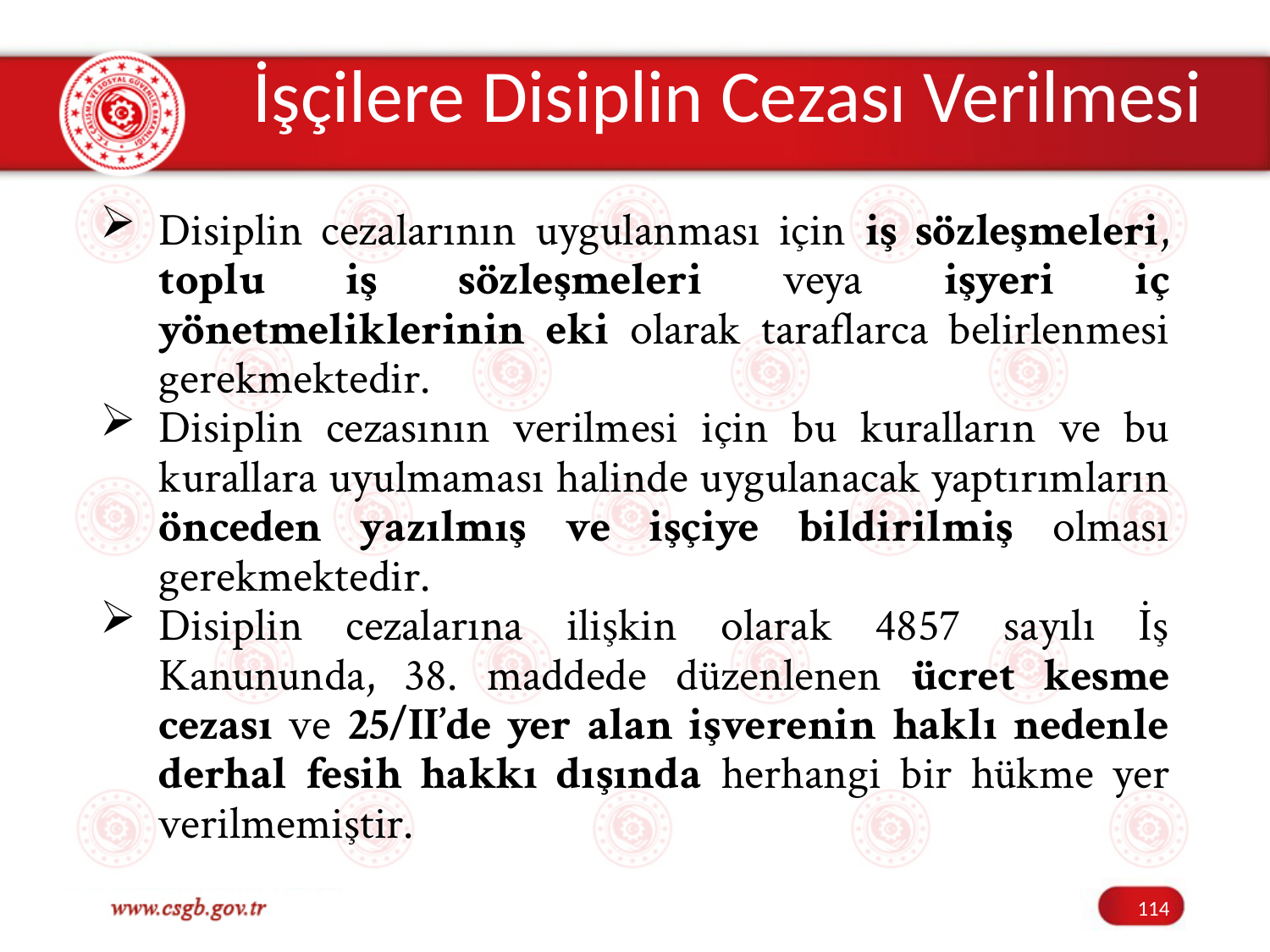

# İşçilere Disiplin Cezası Verilmesi
Disiplin cezalarının uygulanması için iş sözleşmeleri, toplu iş sözleşmeleri veya işyeri iç yönetmeliklerinin eki olarak taraflarca belirlenmesi gerekmektedir.
Disiplin cezasının verilmesi için bu kuralların ve bu kurallara uyulmaması halinde uygulanacak yaptırımların önceden yazılmış ve işçiye bildirilmiş olması gerekmektedir.
Disiplin cezalarına ilişkin olarak 4857 sayılı İş Kanununda, 38. maddede düzenlenen ücret kesme cezası ve 25/II’de yer alan işverenin haklı nedenle derhal fesih hakkı dışında herhangi bir hükme yer verilmemiştir.
114